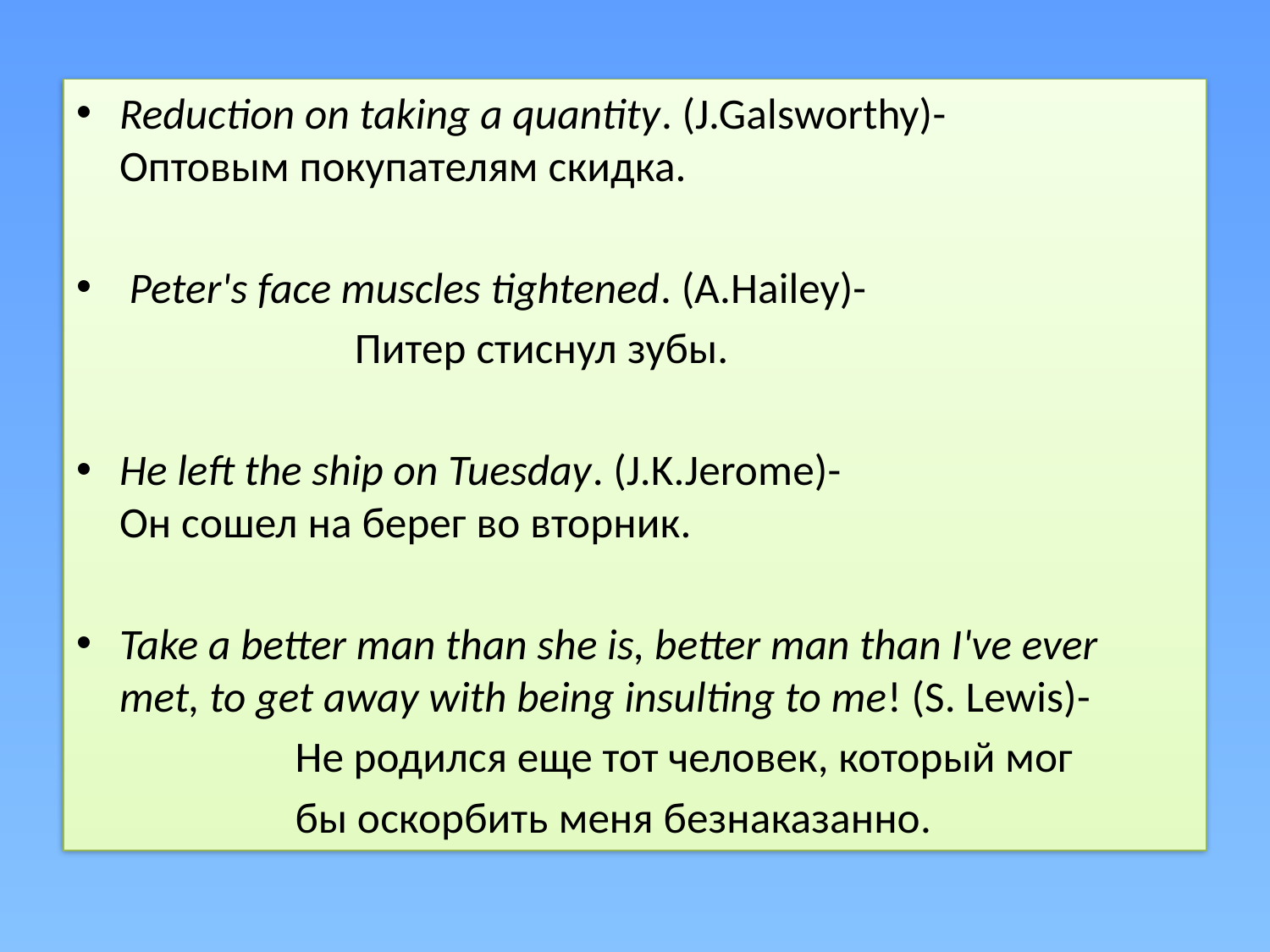

Reduction on taking a quantity. (J.Galsworthy)-                       Оптовым покупателям скидка.

 Peter's face muscles tightened. (A.Hailey)-
                            Питер стиснул зубы.

He left the ship on Tuesday. (J.K.Jerome)-                        Он сошел на берег во вторник.

Take a better man than she is, better man than I've ever met, to get away with being insulting to me! (S. Lewis)-
                      He родился еще тот человек, который мог
                      бы оскорбить меня безнаказанно.